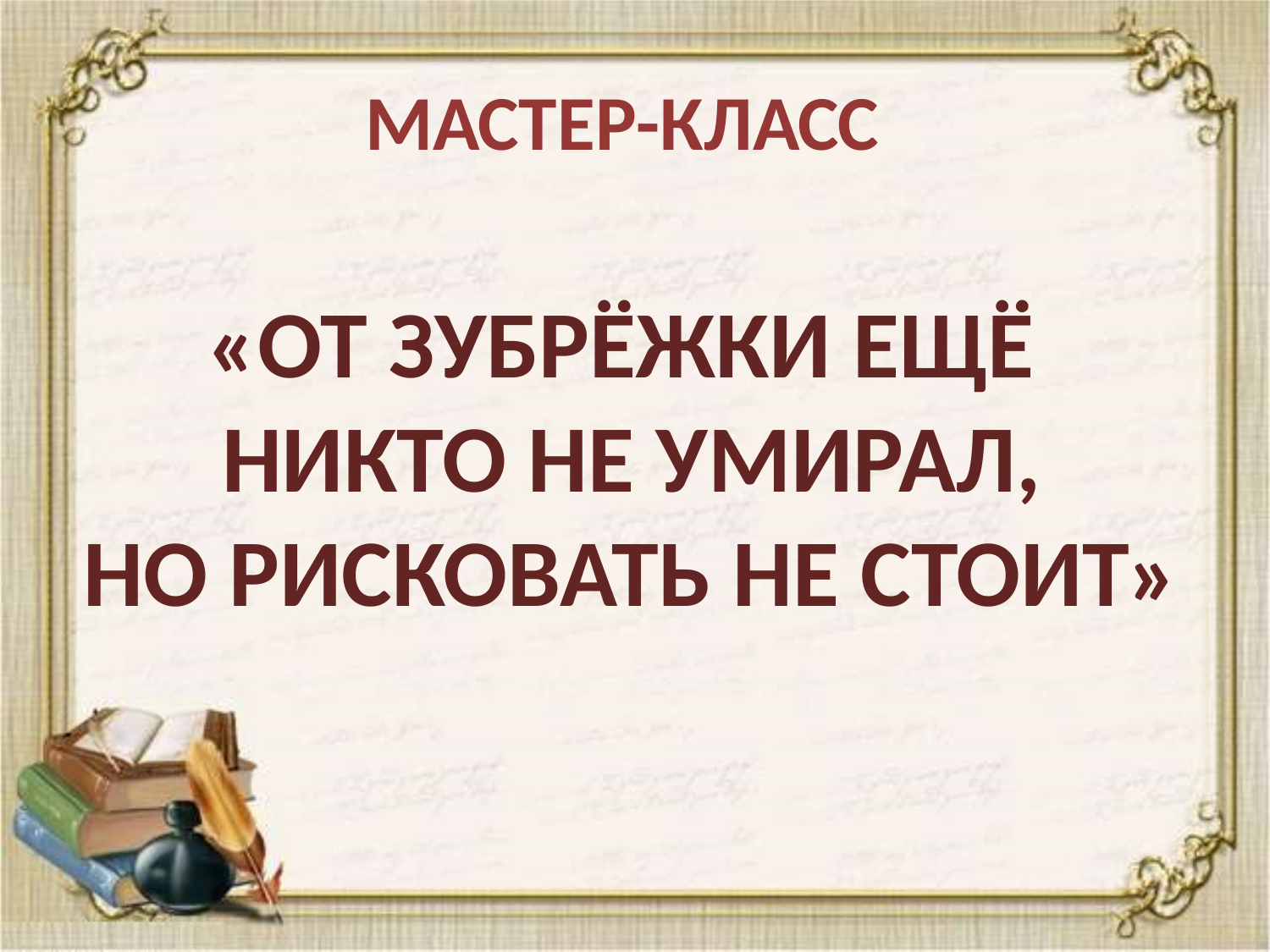

Мастер-класс
«От зубрёжки ещё
никто не умирал,
Но рисковать не стоит»